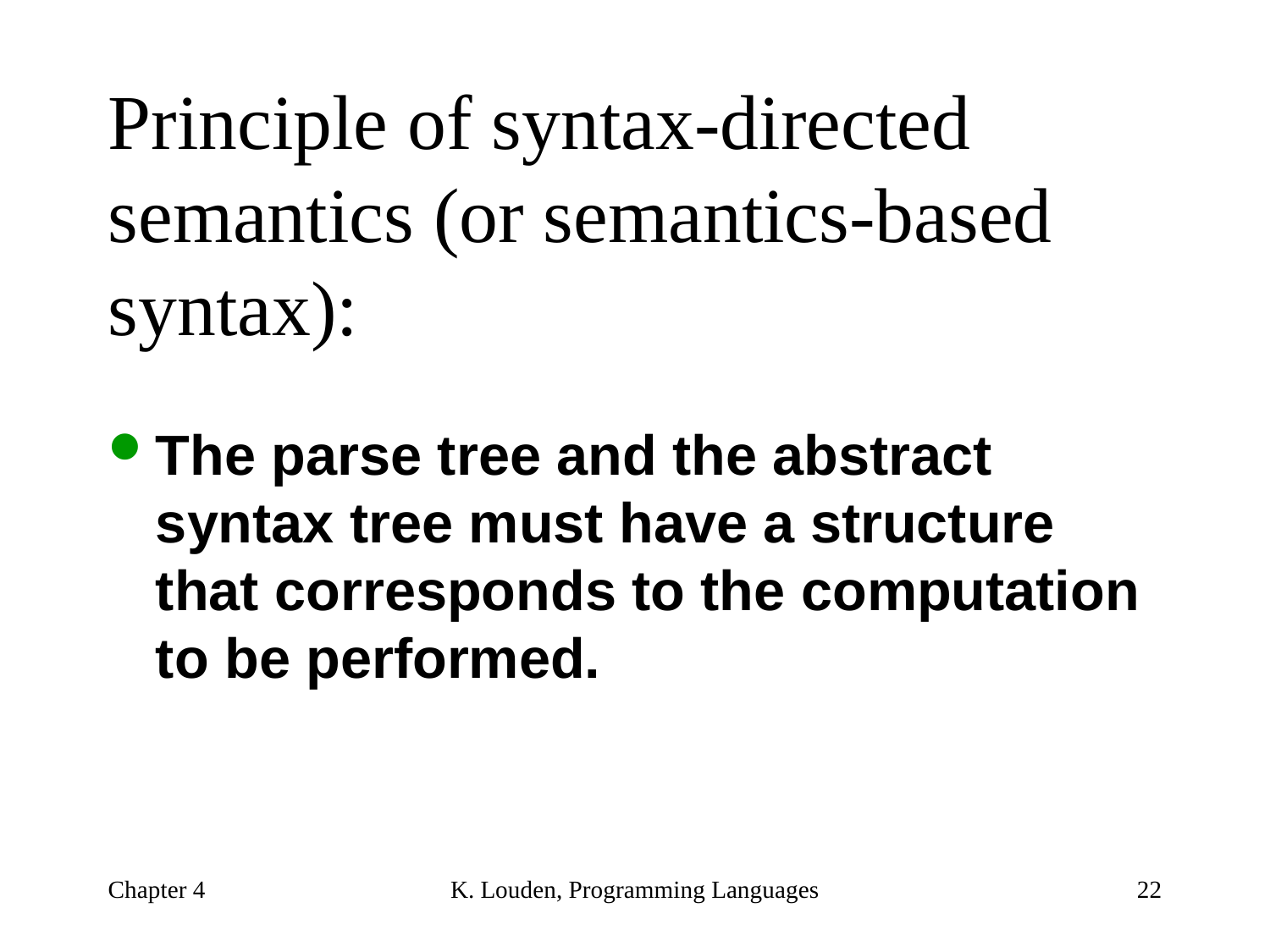

# Principle of syntax-directed semantics (or semantics-based syntax):
The parse tree and the abstract syntax tree must have a structure that corresponds to the computation to be performed.
Chapter 4
K. Louden, Programming Languages
22